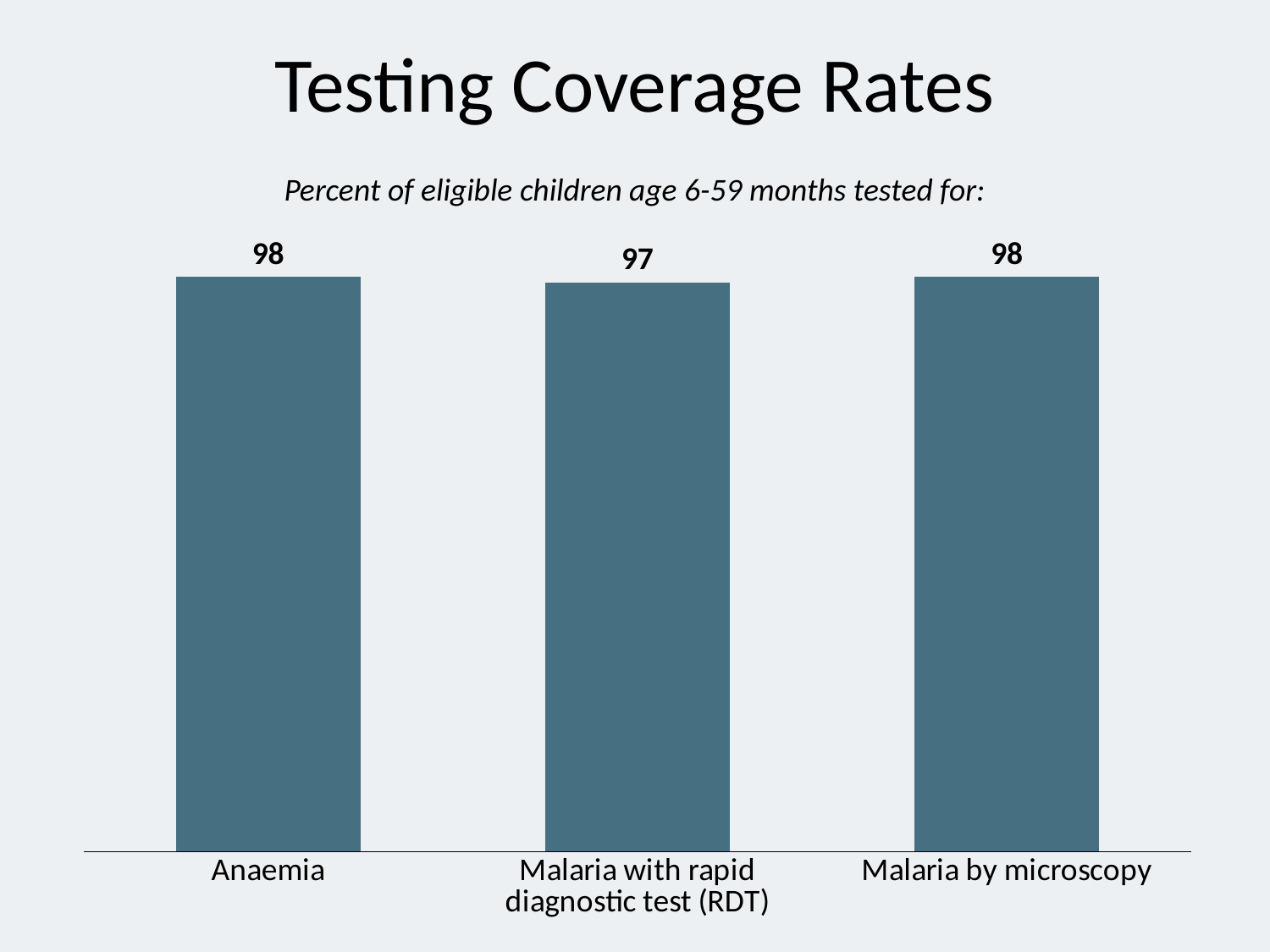

# Testing Coverage Rates
Percent of eligible children age 6-59 months tested for:

### Chart

| Category | Series 1 |
|---|---|
| Anaemia | 98.0 |
| Malaria with rapid diagnostic test (RDT) | 97.0 |
| Malaria by microscopy | 98.0 |